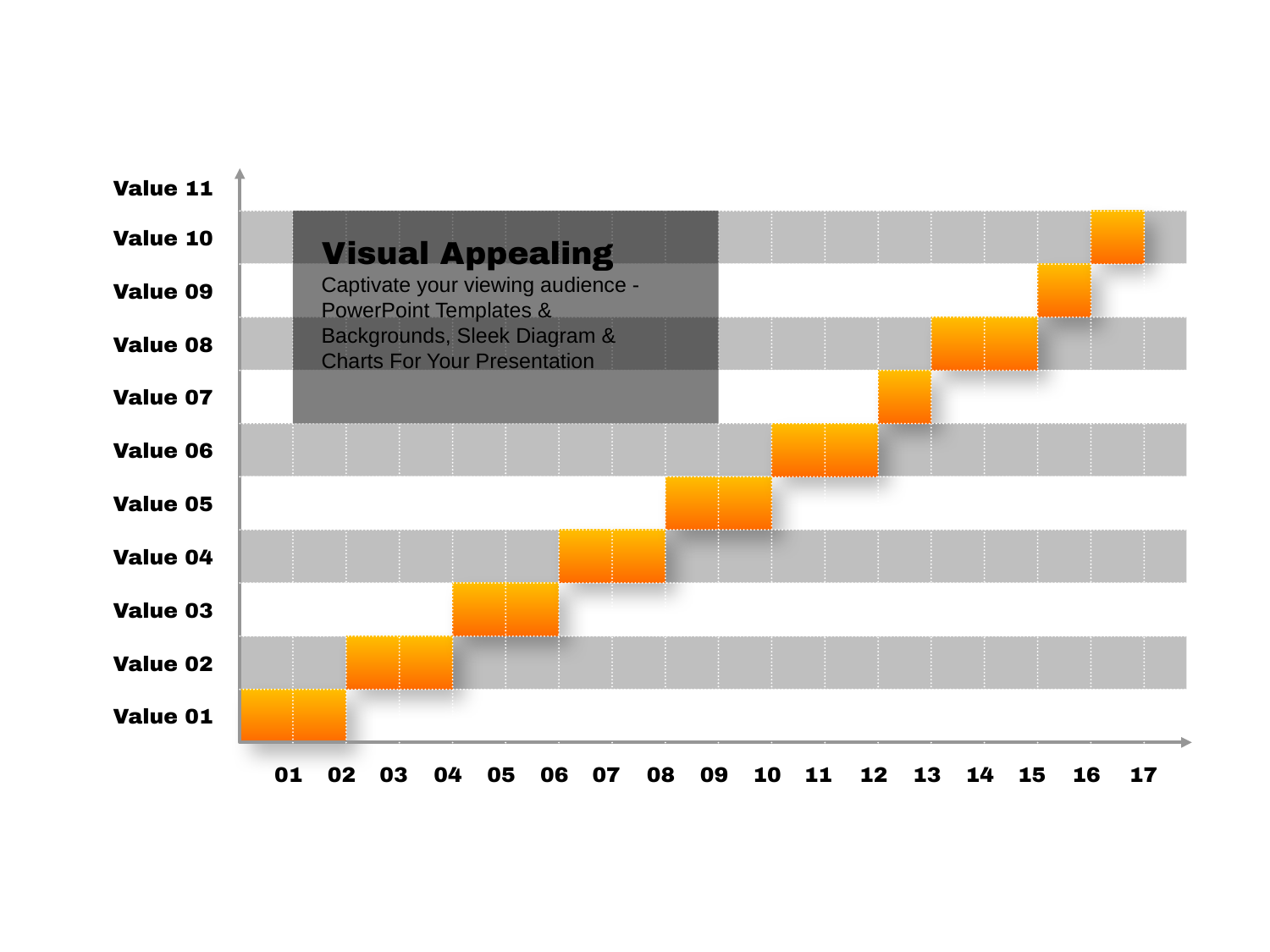

Value 11
Value 10
Value 09
Value 08
Value 07
Value 06
Value 05
Value 04
Value 03
Value 02
Value 01

Visual Appealing
Captivate your viewing audience - PowerPoint Templates & Backgrounds, Sleek Diagram & Charts For Your Presentation

01
02
03
04
05
06
07
08
09
10
11
12
13
14
15
16
17